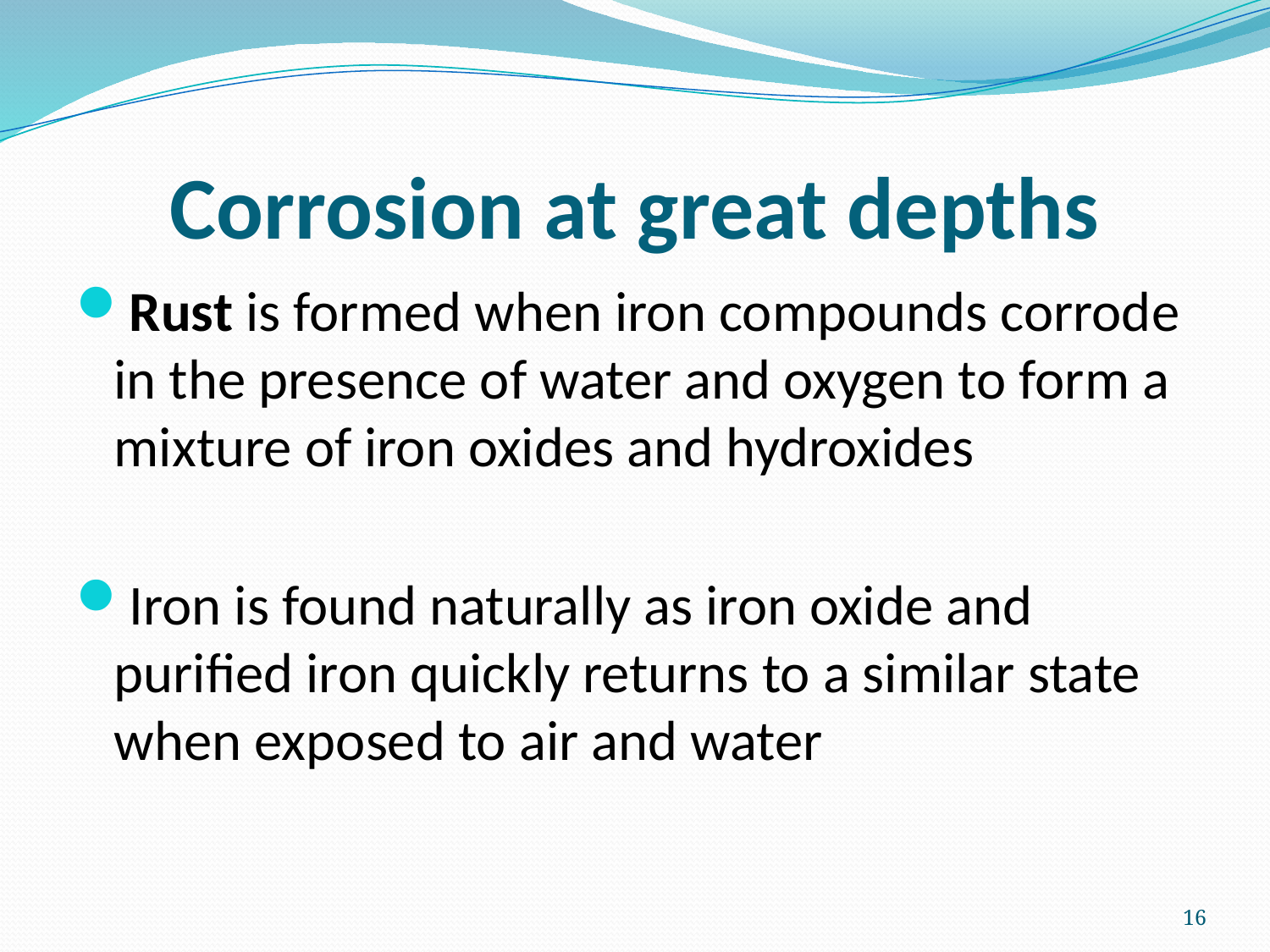

# Corrosion at great depths
Rust is formed when iron compounds corrode in the presence of water and oxygen to form a mixture of iron oxides and hydroxides

Iron is found naturally as iron oxide and purified iron quickly returns to a similar state when exposed to air and water

16